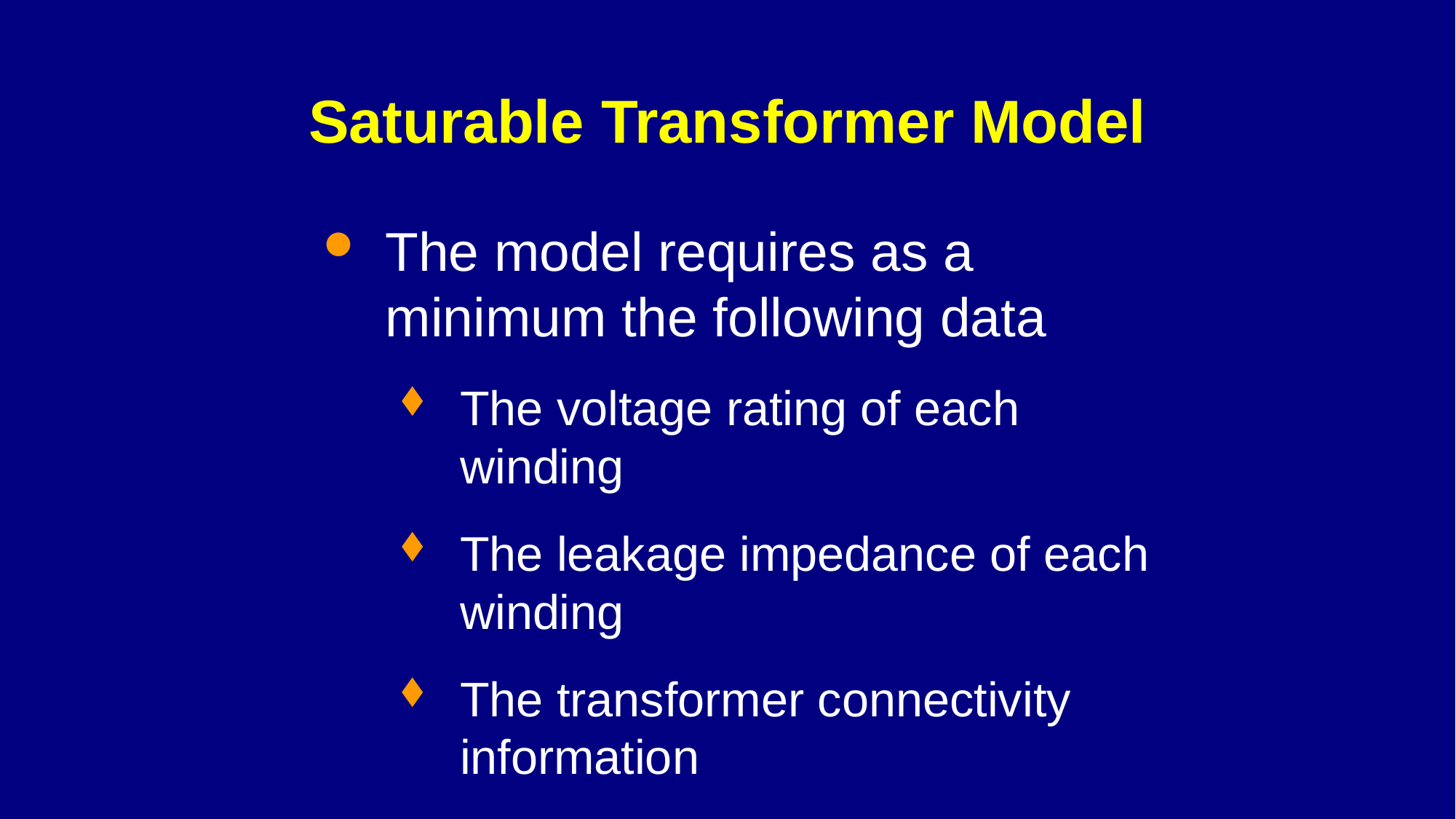

# Saturable Transformer Model
The model requires as a minimum the following data
The voltage rating of each winding
The leakage impedance of each winding
The transformer connectivity information